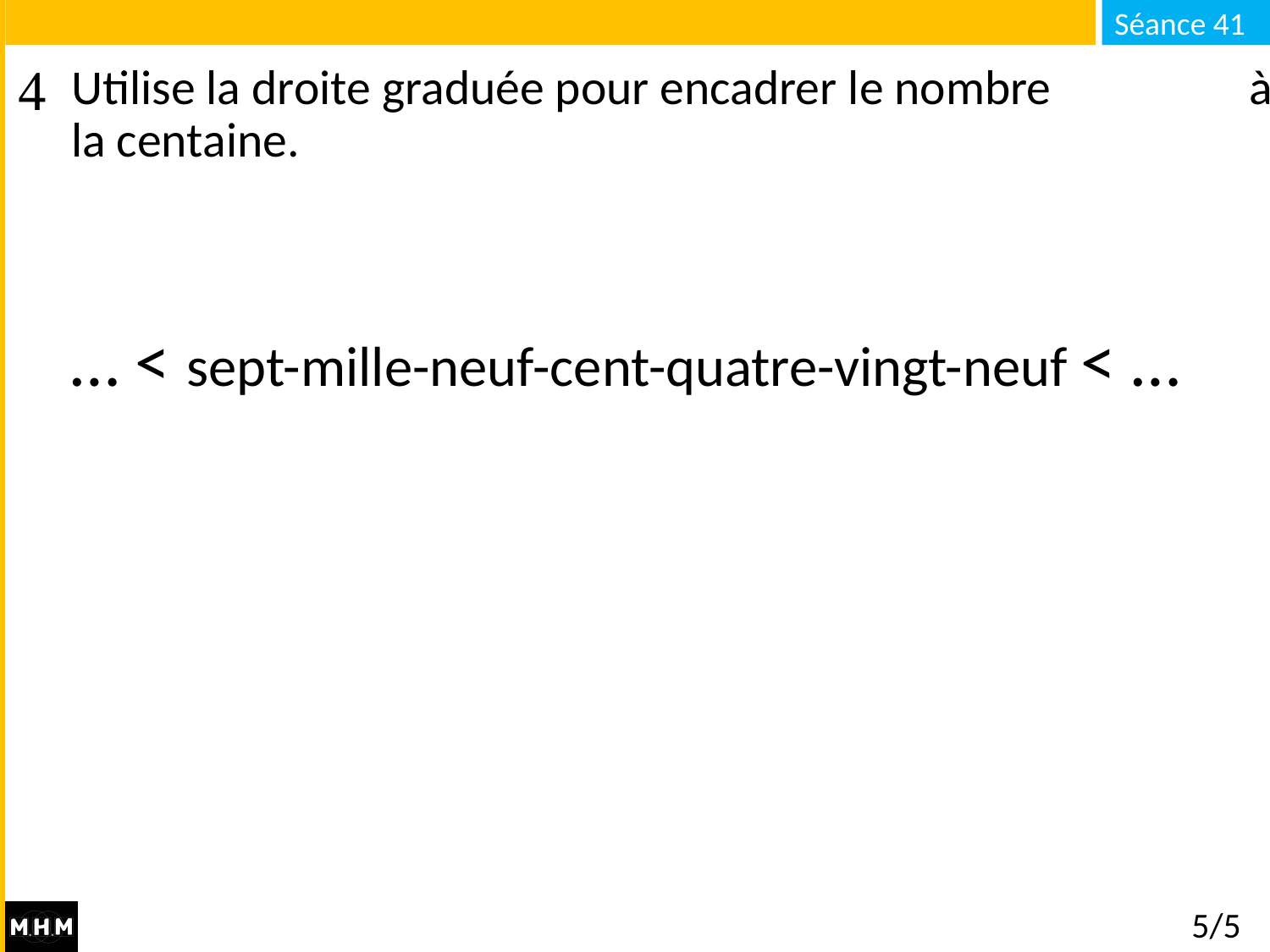

# Utilise la droite graduée pour encadrer le nombre                  à la centaine.
… < sept-mille-neuf-cent-quatre-vingt-neuf < …
5/5